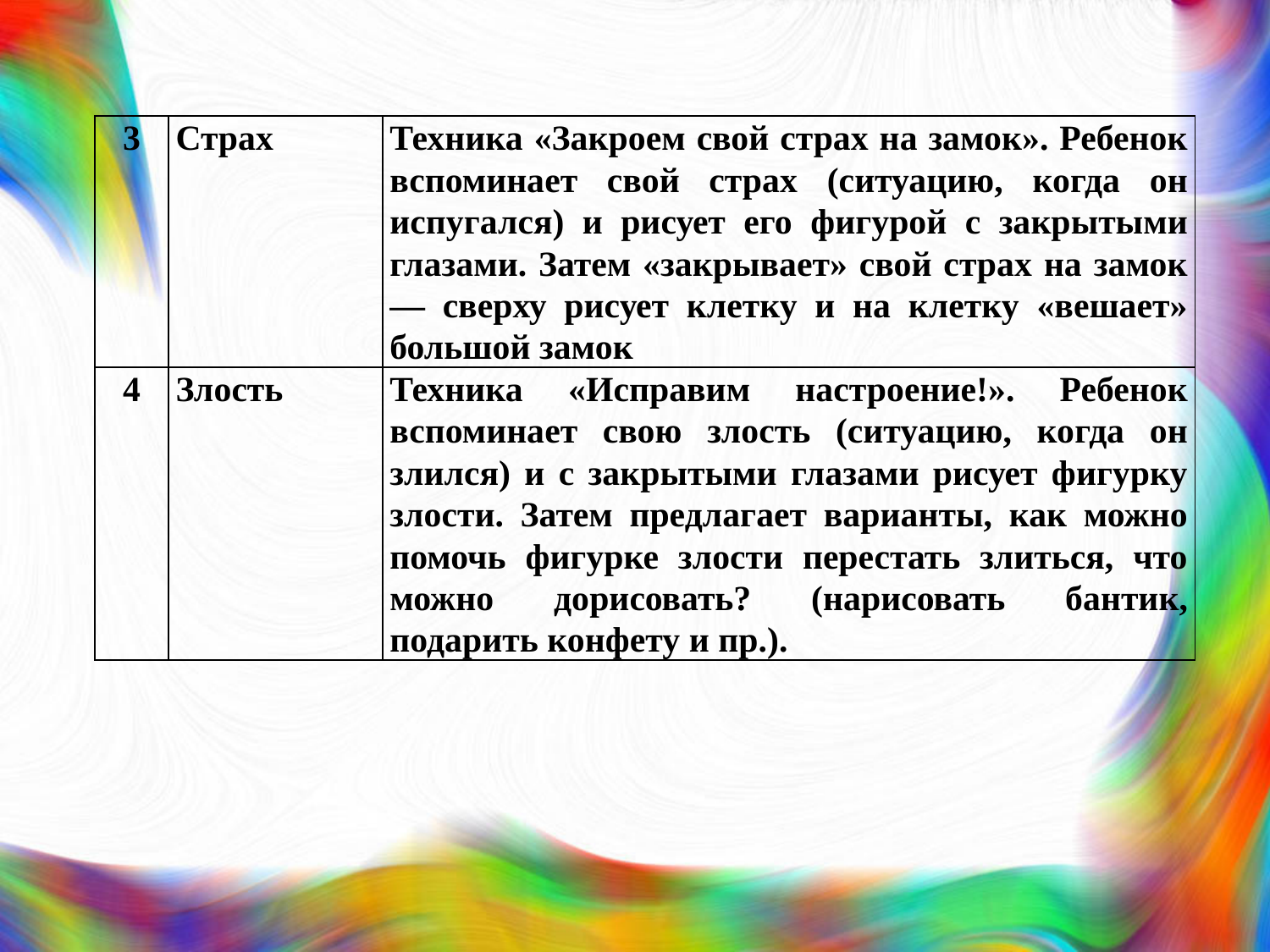

| 3 | Страх | Техника «Закроем свой страх на замок». Ребенок вспоминает свой страх (ситуацию, когда он испугался) и рисует его фигурой с закрытыми глазами. Затем «закрывает» свой страх на замок — сверху рисует клетку и на клетку «вешает» большой замок |
| --- | --- | --- |
| 4 | Злость | Техника «Исправим настроение!». Ребенок вспоминает свою злость (ситуацию, когда он злился) и с закрытыми глазами рисует фигурку злости. Затем предлагает варианты, как можно помочь фигурке злости перестать злиться, что можно дорисовать? (нарисовать бантик, подарить конфету и пр.). |